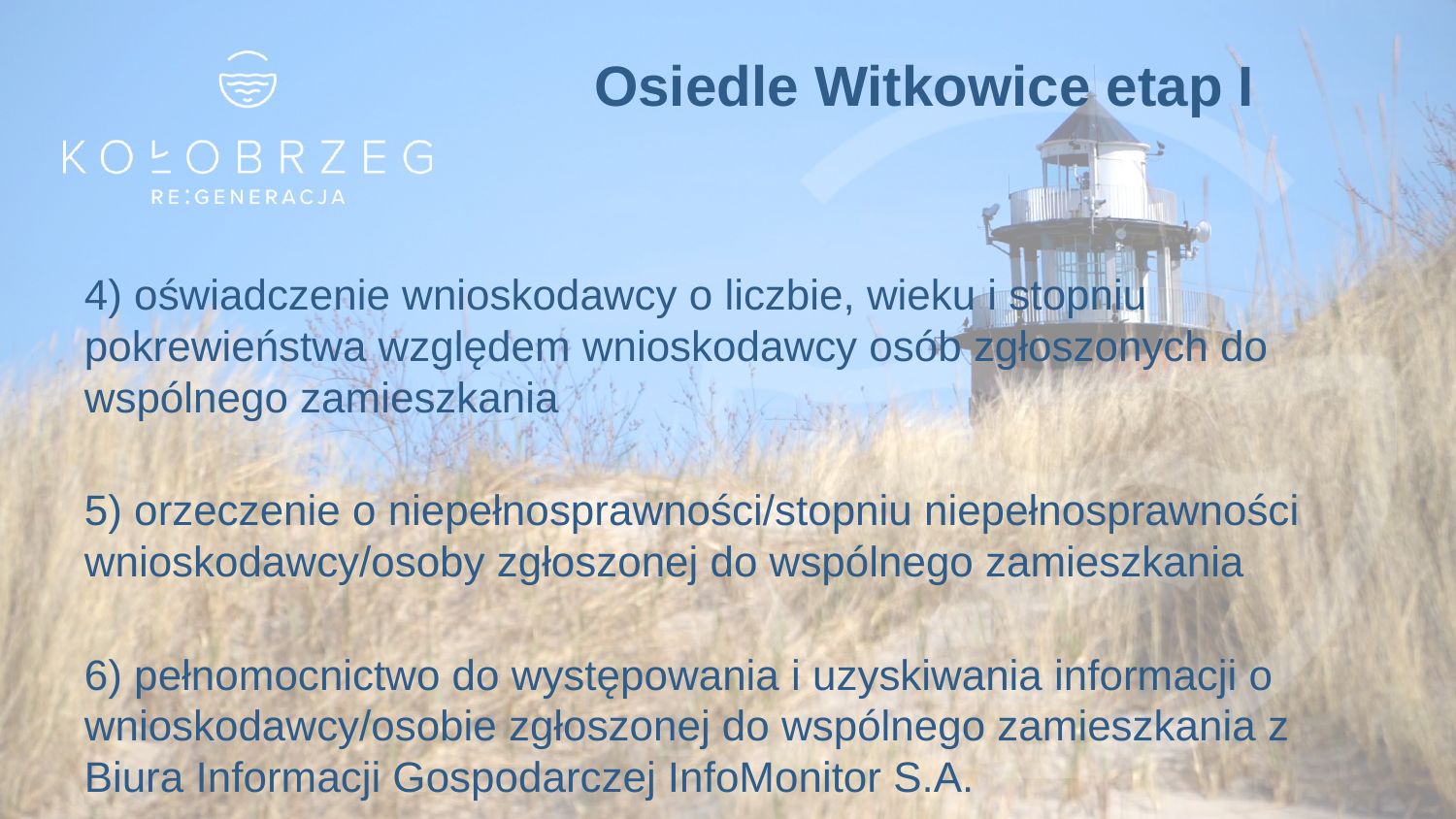

# Osiedle Witkowice etap I
4) oświadczenie wnioskodawcy o liczbie, wieku i stopniu pokrewieństwa względem wnioskodawcy osób zgłoszonych do wspólnego zamieszkania

5) orzeczenie o niepełnosprawności/stopniu niepełnosprawności wnioskodawcy/osoby zgłoszonej do wspólnego zamieszkania

6) pełnomocnictwo do występowania i uzyskiwania informacji o wnioskodawcy/osobie zgłoszonej do wspólnego zamieszkania z Biura Informacji Gospodarczej InfoMonitor S.A.